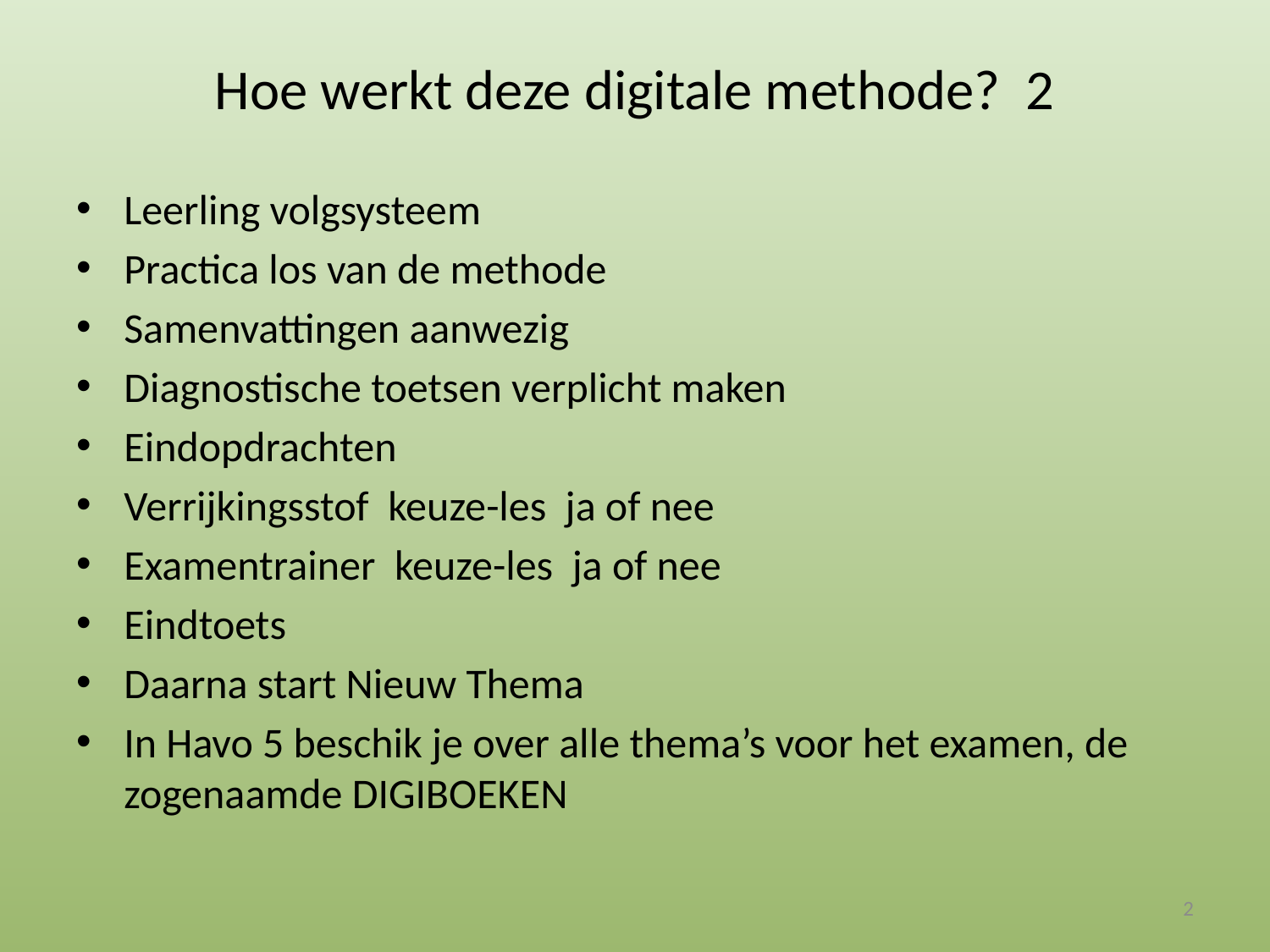

# Hoe werkt deze digitale methode?  2
Leerling volgsysteem
Practica los van de methode
Samenvattingen aanwezig
Diagnostische toetsen verplicht maken
Eindopdrachten
Verrijkingsstof  keuze-les  ja of nee
Examentrainer  keuze-les  ja of nee
Eindtoets
Daarna start Nieuw Thema
In Havo 5 beschik je over alle thema’s voor het examen, de zogenaamde DIGIBOEKEN

2